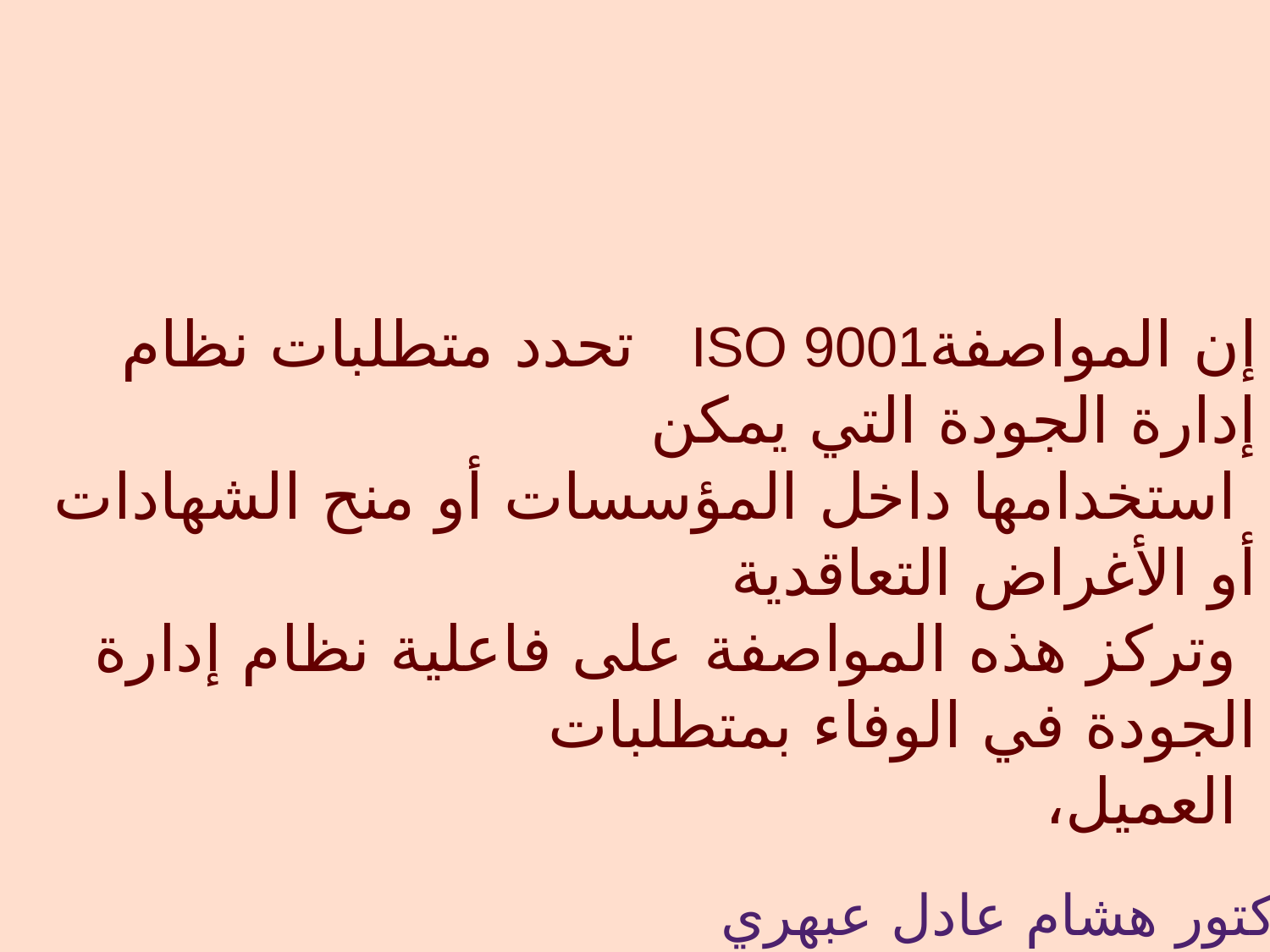

إن المواصفةISO 9001   تحدد متطلبات نظام إدارة الجودة التي يمكن
 استخدامها داخل المؤسسات أو منح الشهادات أو الأغراض التعاقدية
 وتركز هذه المواصفة على فاعلية نظام إدارة الجودة في الوفاء بمتطلبات
 العميل،
الدكتور هشام عادل عبهري